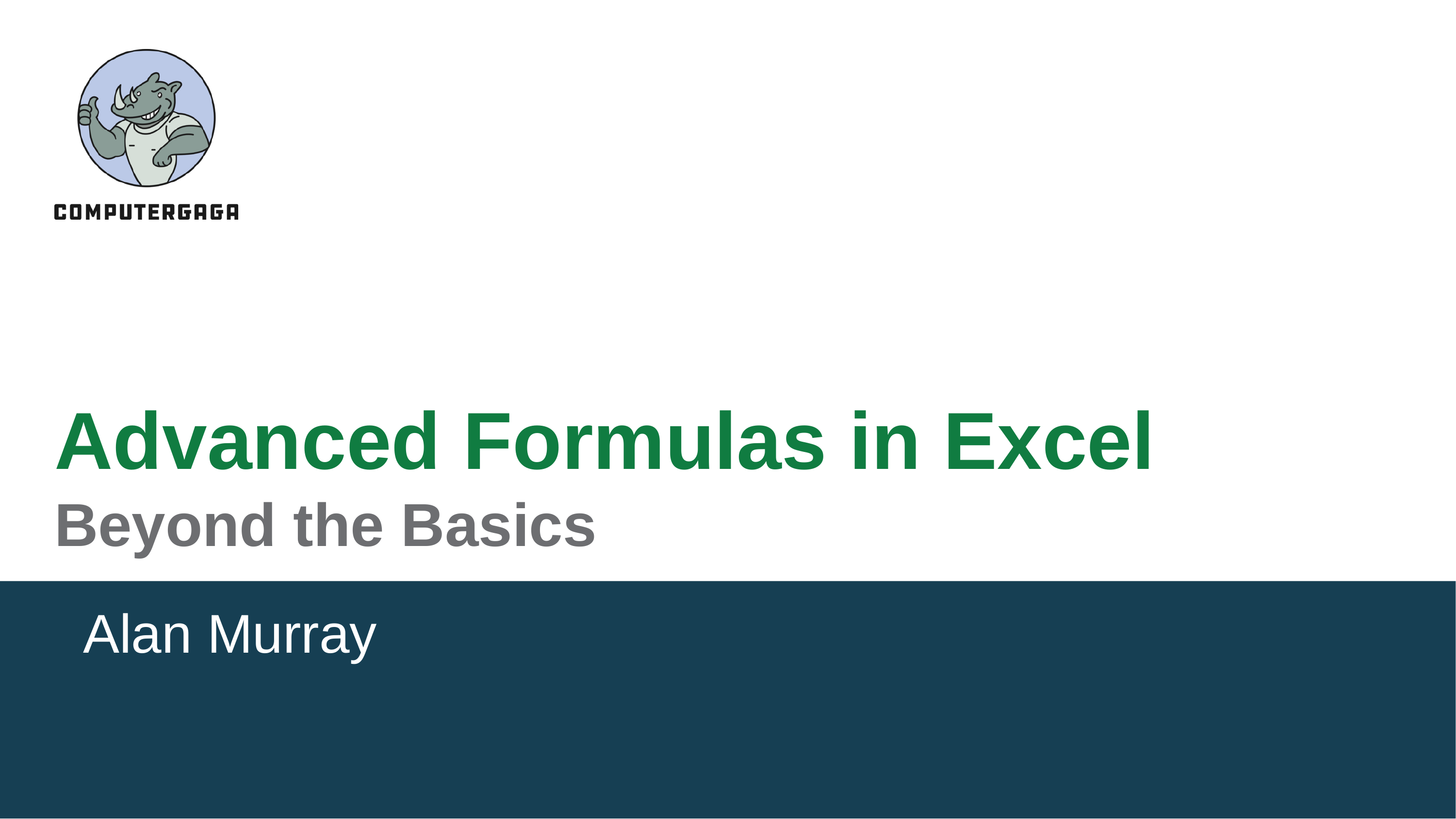

# Advanced Formulas in Excel Beyond the Basics
Alan Murray